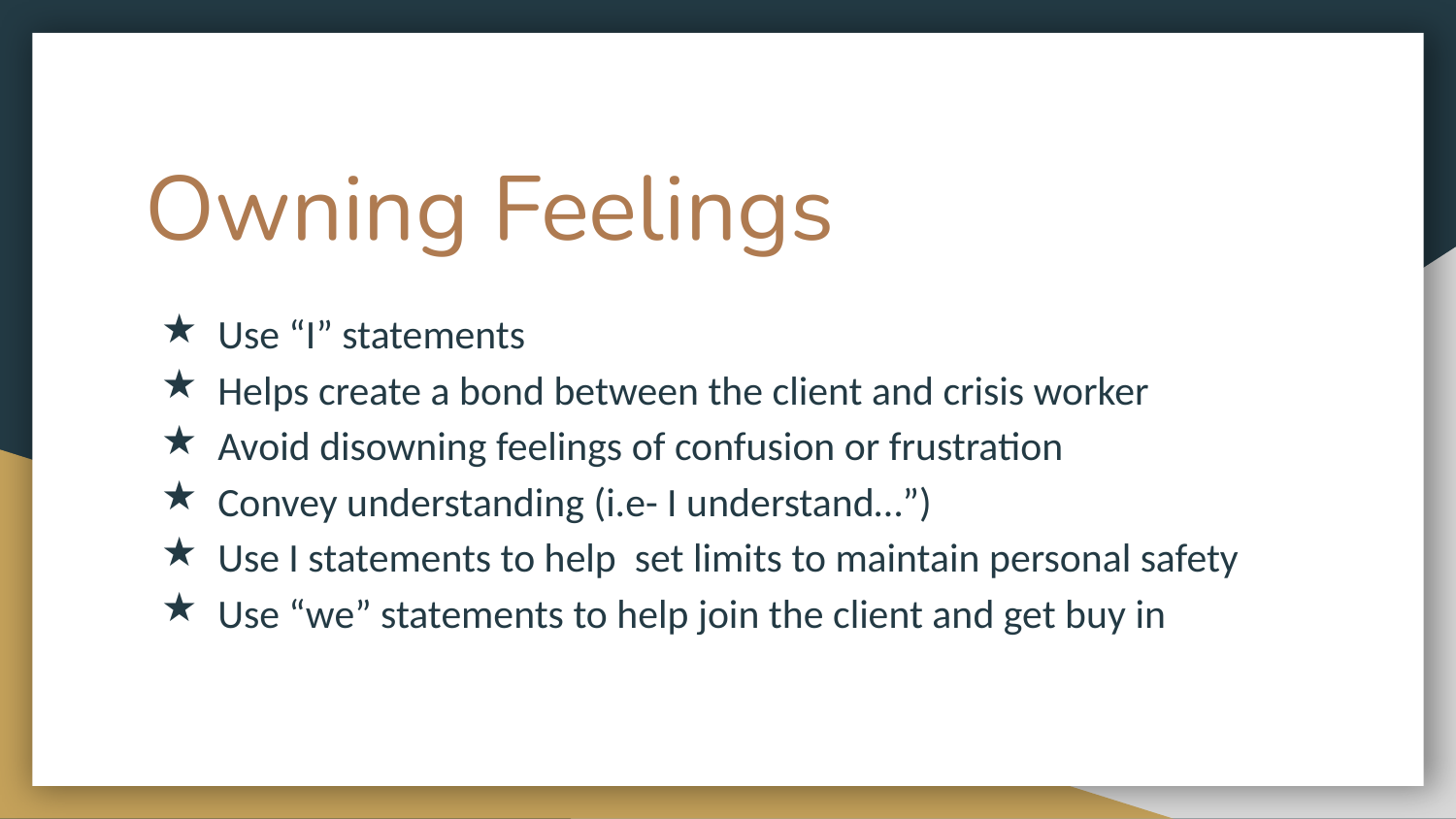

# Owning Feelings
Use “I” statements
Helps create a bond between the client and crisis worker
Avoid disowning feelings of confusion or frustration
Convey understanding (i.e- I understand…”)
Use I statements to help  set limits to maintain personal safety
Use “we” statements to help join the client and get buy in